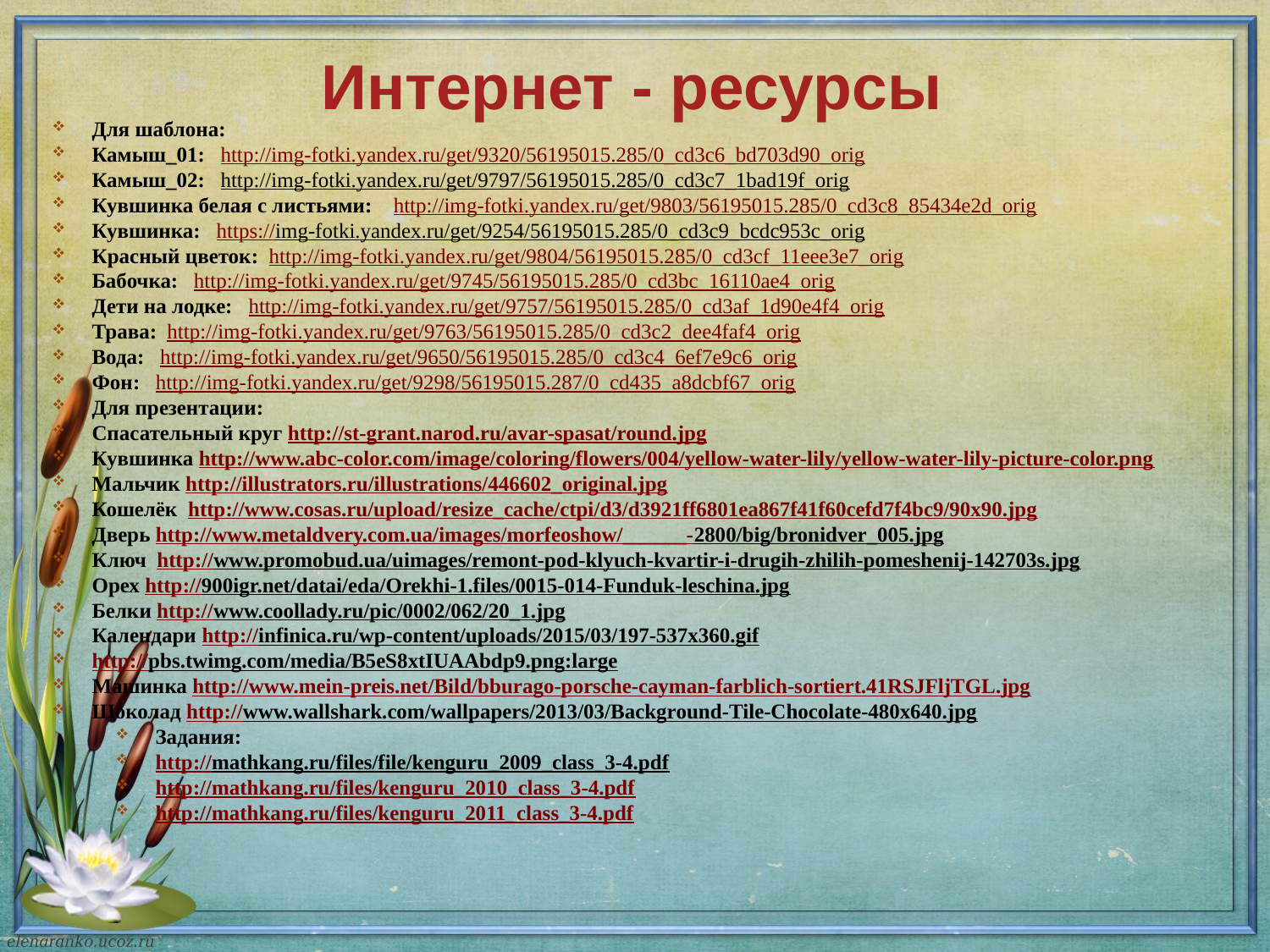

# Интернет - ресурсы
Для шаблона:
Камыш_01:   http://img-fotki.yandex.ru/get/9320/56195015.285/0_cd3c6_bd703d90_orig
Камыш_02:   http://img-fotki.yandex.ru/get/9797/56195015.285/0_cd3c7_1bad19f_orig
Кувшинка белая с листьями:    http://img-fotki.yandex.ru/get/9803/56195015.285/0_cd3c8_85434e2d_orig
Кувшинка:   https://img-fotki.yandex.ru/get/9254/56195015.285/0_cd3c9_bcdc953c_orig
Красный цветок:  http://img-fotki.yandex.ru/get/9804/56195015.285/0_cd3cf_11eee3e7_orig
Бабочка:   http://img-fotki.yandex.ru/get/9745/56195015.285/0_cd3bc_16110ae4_orig
Дети на лодке:   http://img-fotki.yandex.ru/get/9757/56195015.285/0_cd3af_1d90e4f4_orig
Трава:  http://img-fotki.yandex.ru/get/9763/56195015.285/0_cd3c2_dee4faf4_orig
Вода:   http://img-fotki.yandex.ru/get/9650/56195015.285/0_cd3c4_6ef7e9c6_orig
Фон:   http://img-fotki.yandex.ru/get/9298/56195015.287/0_cd435_a8dcbf67_orig
Для презентации:
Спасательный круг http://st-grant.narod.ru/avar-spasat/round.jpg
Кувшинка http://www.abc-color.com/image/coloring/flowers/004/yellow-water-lily/yellow-water-lily-picture-color.png
Мальчик http://illustrators.ru/illustrations/446602_original.jpg
Кошелёк  http://www.cosas.ru/upload/resize_cache/ctpi/d3/d3921ff6801ea867f41f60cefd7f4bc9/90x90.jpg
Дверь http://www.metaldvery.com.ua/images/morfeoshow/______-2800/big/bronidver_005.jpg
Ключ  http://www.promobud.ua/uimages/remont-pod-klyuch-kvartir-i-drugih-zhilih-pomeshenij-142703s.jpg
Орех http://900igr.net/datai/eda/Orekhi-1.files/0015-014-Funduk-leschina.jpg
Белки http://www.coollady.ru/pic/0002/062/20_1.jpg
Календари http://infinica.ru/wp-content/uploads/2015/03/197-537x360.gif
http://pbs.twimg.com/media/B5eS8xtIUAAbdp9.png:large
Машинка http://www.mein-preis.net/Bild/bburago-porsche-cayman-farblich-sortiert.41RSJFljTGL.jpg
Шоколад http://www.wallshark.com/wallpapers/2013/03/Background-Tile-Chocolate-480x640.jpg
Задания:
http://mathkang.ru/files/file/kenguru_2009_class_3-4.pdf
http://mathkang.ru/files/kenguru_2010_class_3-4.pdf
http://mathkang.ru/files/kenguru_2011_class_3-4.pdf